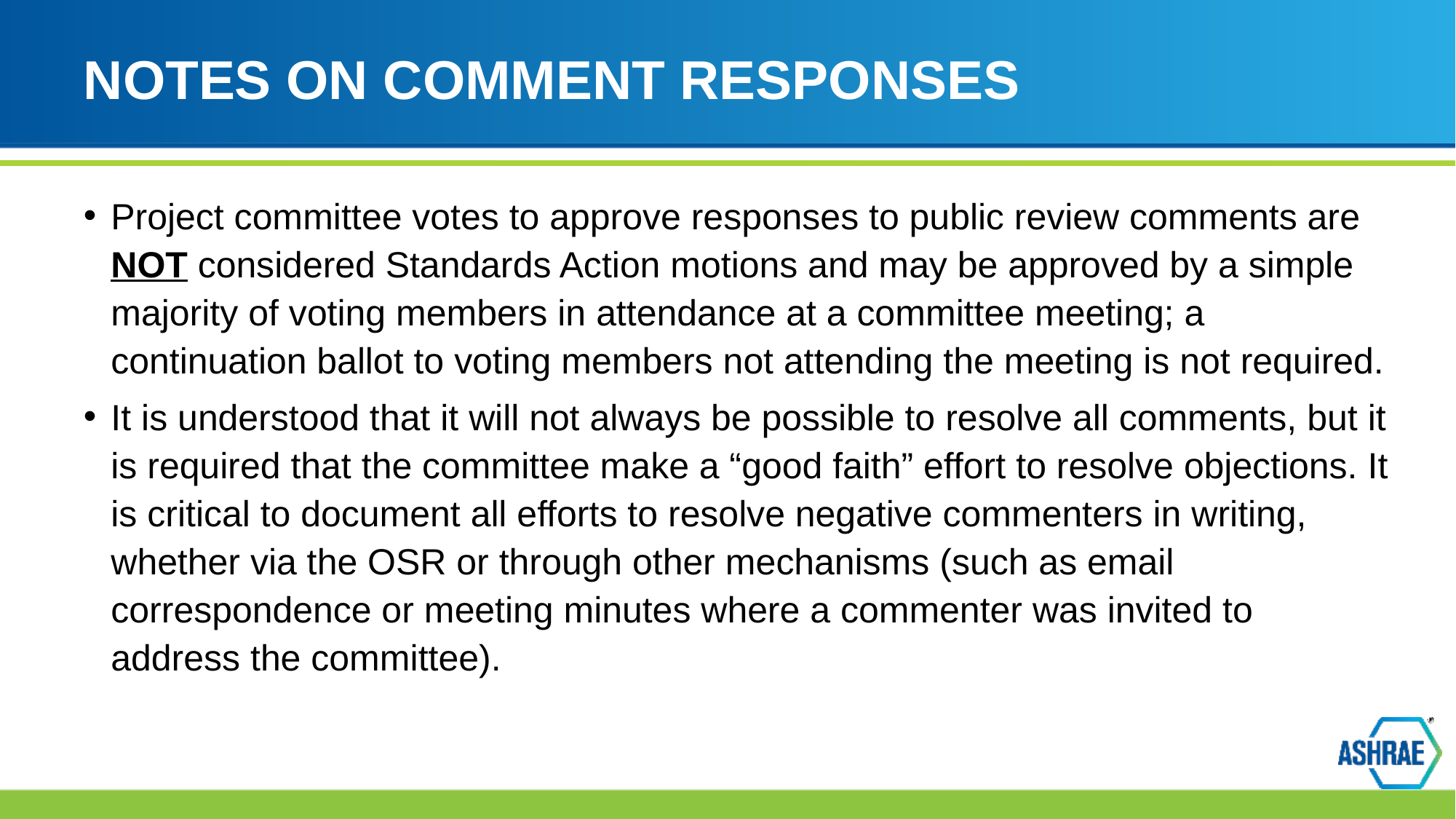

# NOTES ON COMMENT RESPONSES
Project committee votes to approve responses to public review comments are NOT considered Standards Action motions and may be approved by a simple majority of voting members in attendance at a committee meeting; a continuation ballot to voting members not attending the meeting is not required.
It is understood that it will not always be possible to resolve all comments, but it is required that the committee make a “good faith” effort to resolve objections. It is critical to document all efforts to resolve negative commenters in writing, whether via the OSR or through other mechanisms (such as email correspondence or meeting minutes where a commenter was invited to address the committee).